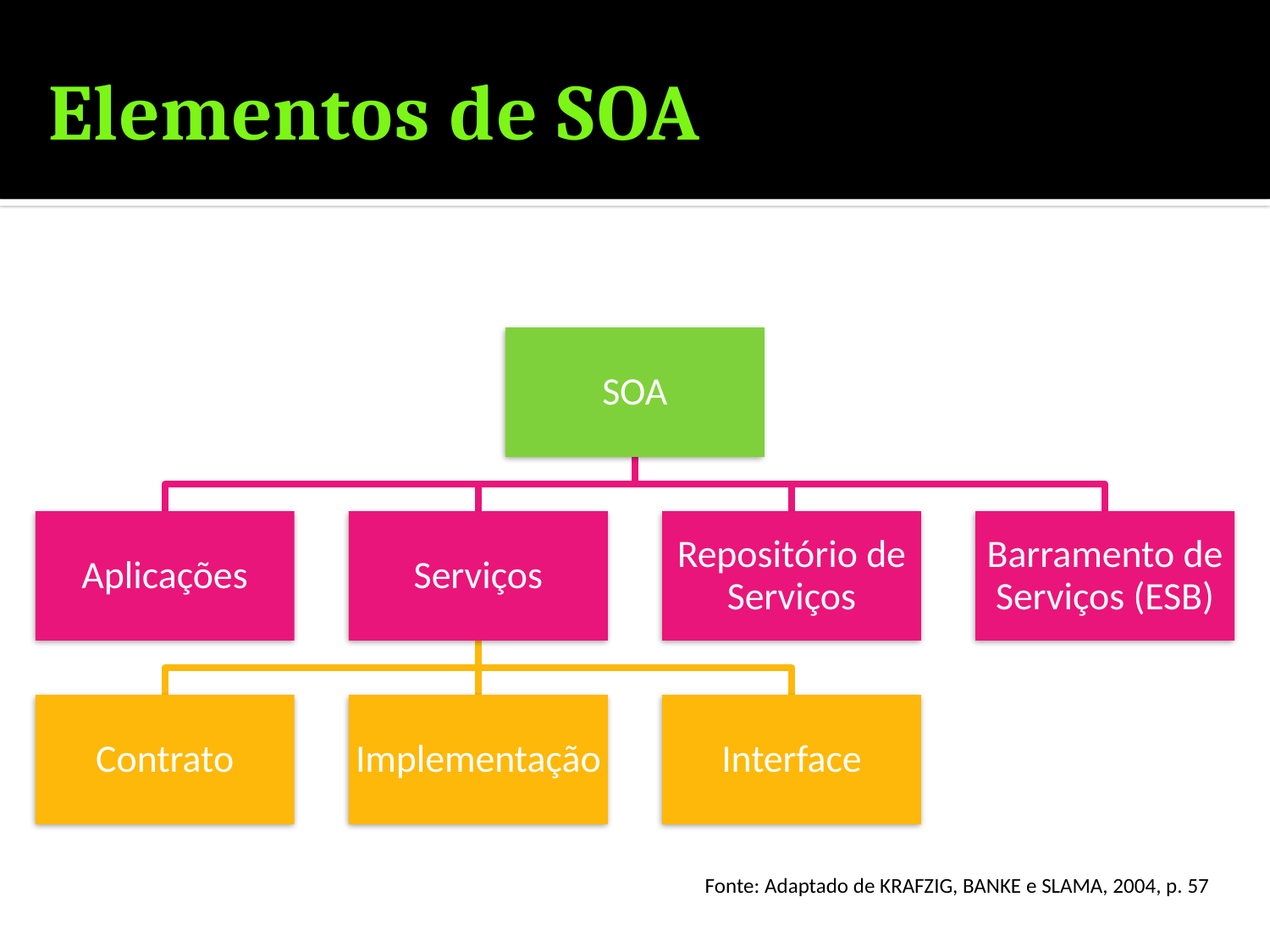

# Elementos de SOA
SOA
Aplicações
Serviços
Contrato
Implementação
Interface
Repositório de Serviços
Barramento de Serviços (ESB)
Fonte: Adaptado de KRAFZIG, BANKE e SLAMA, 2004, p. 57